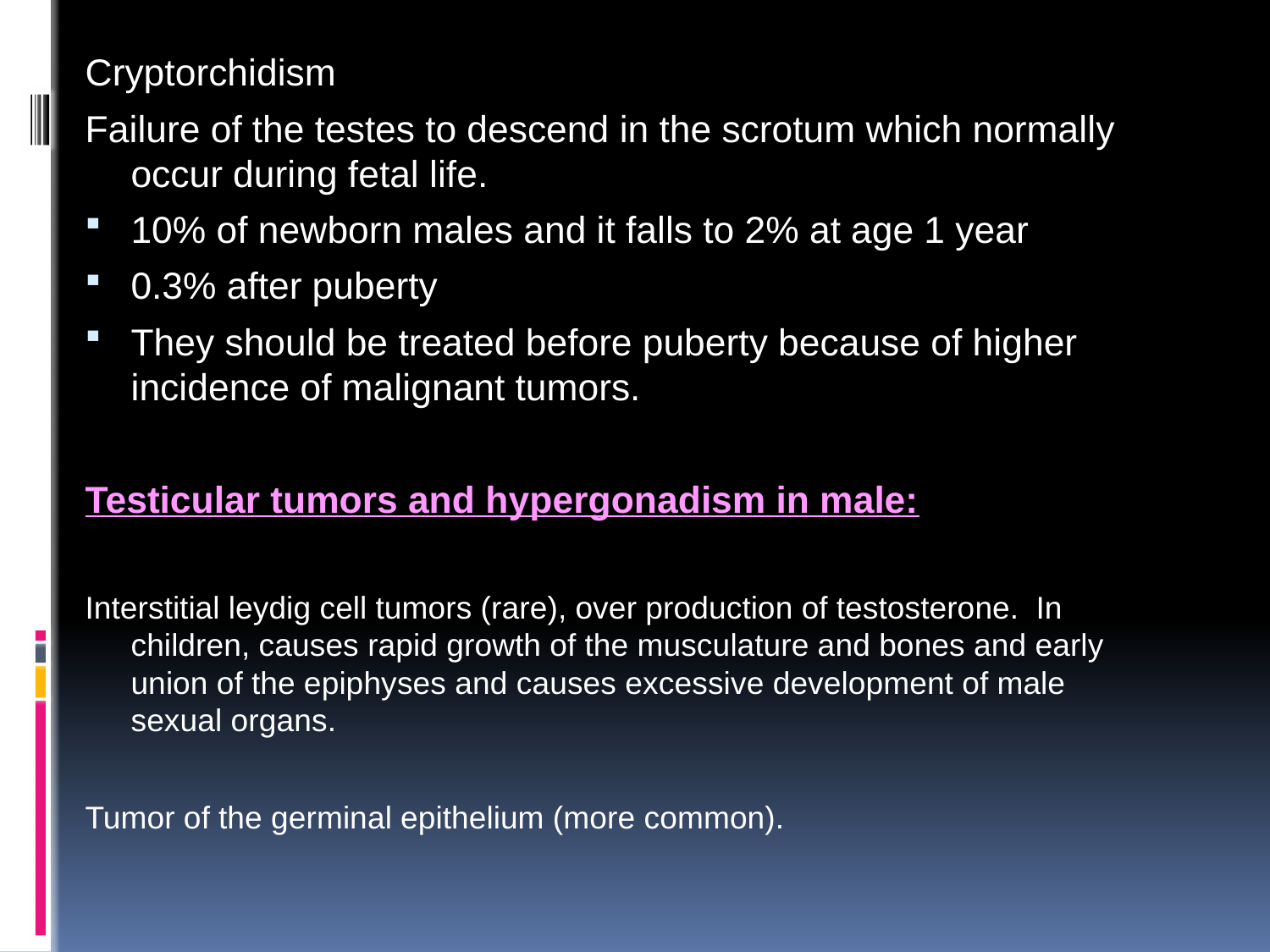

Cryptorchidism
Failure of the testes to descend in the scrotum which normally occur during fetal life.
10% of newborn males and it falls to 2% at age 1 year
0.3% after puberty
They should be treated before puberty because of higher incidence of malignant tumors.

Testicular tumors and hypergonadism in male:

Interstitial leydig cell tumors (rare), over production of testosterone.  In children, causes rapid growth of the musculature and bones and early union of the epiphyses and causes excessive development of male sexual organs.

Tumor of the germinal epithelium (more common).